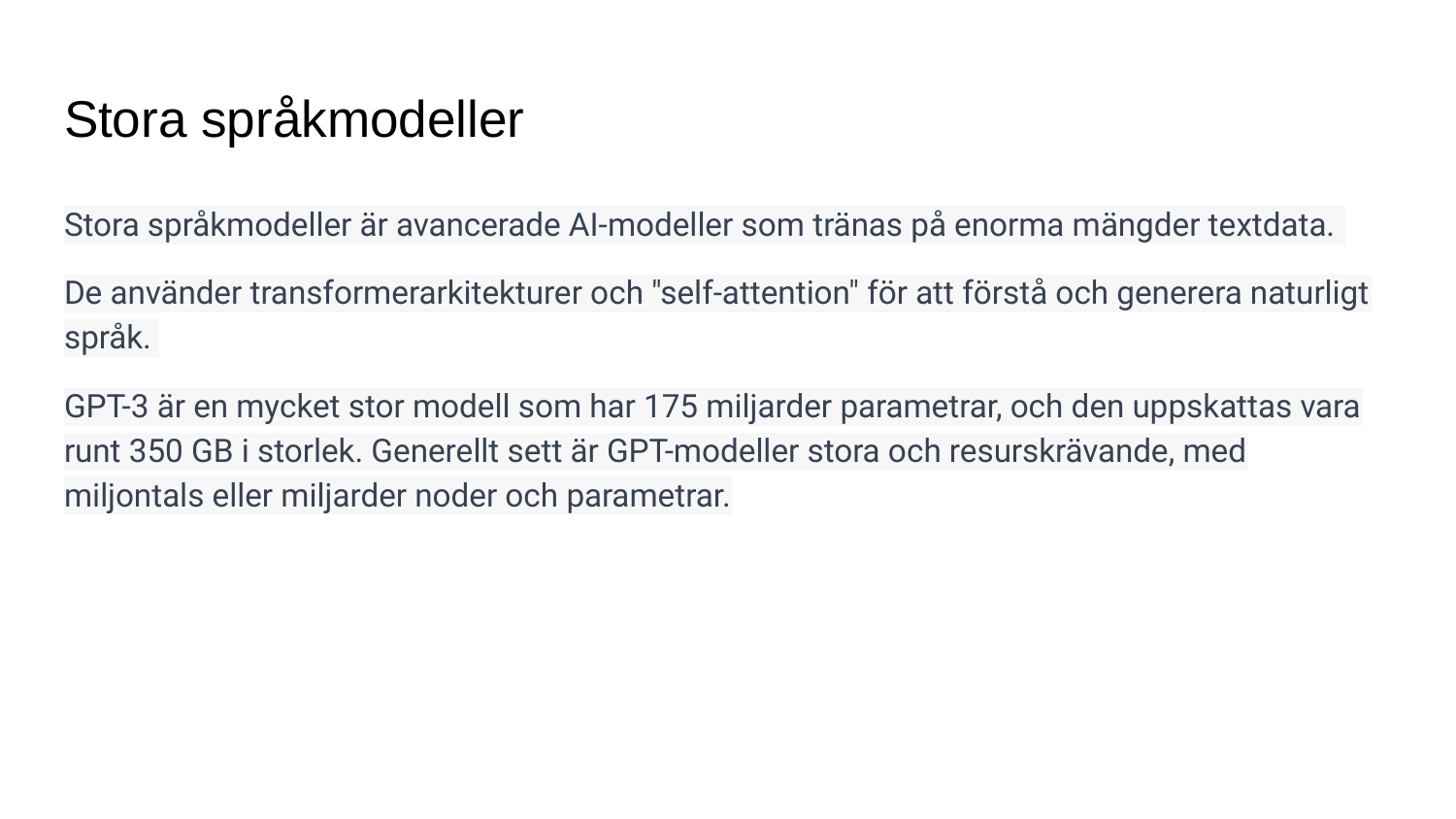

# Stora språkmodeller
Stora språkmodeller är avancerade AI-modeller som tränas på enorma mängder textdata.
De använder transformerarkitekturer och "self-attention" för att förstå och generera naturligt språk.
GPT-3 är en mycket stor modell som har 175 miljarder parametrar, och den uppskattas vara runt 350 GB i storlek. Generellt sett är GPT-modeller stora och resurskrävande, med miljontals eller miljarder noder och parametrar.